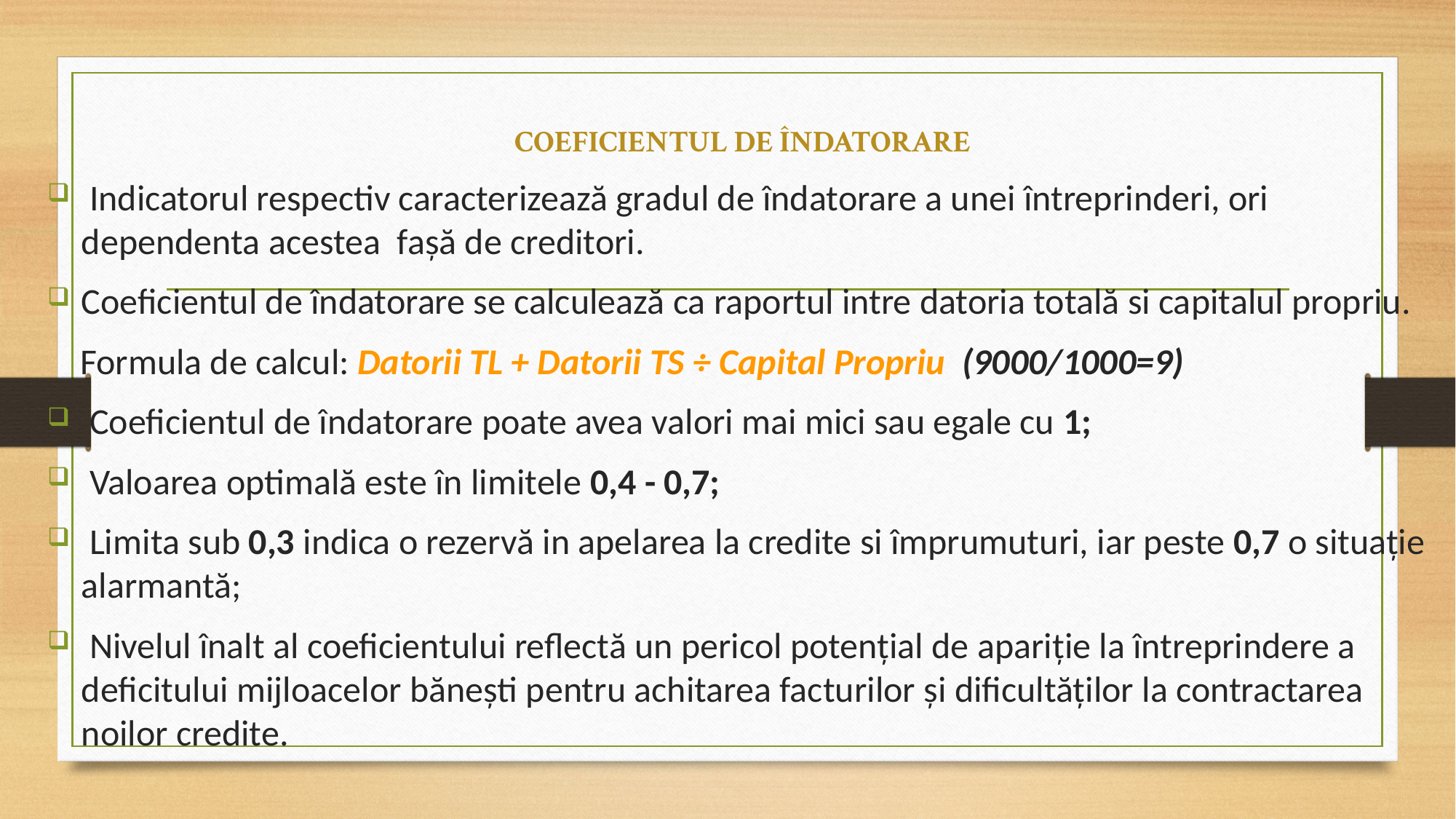

COEFICIENTUL DE ÎNDATORARE
 Indicatorul respectiv caracterizează gradul de îndatorare a unei întreprinderi, ori dependenta acestea  fașă de creditori.
Coeficientul de îndatorare se calculează ca raportul intre datoria totală si capitalul propriu.
    Formula de calcul: Datorii TL + Datorii TS ÷ Capital Propriu  (9000/1000=9)
 Coeficientul de îndatorare poate avea valori mai mici sau egale cu 1;
 Valoarea optimală este în limitele 0,4 - 0,7;
 Limita sub 0,3 indica o rezervă in apelarea la credite si împrumuturi, iar peste 0,7 o situație alarmantă;
 Nivelul înalt al coeficientului reflectă un pericol potenţial de apariţie la întreprindere a deficitului mijloacelor băneşti pentru achitarea facturilor şi dificultăţilor la contractarea noilor credite.